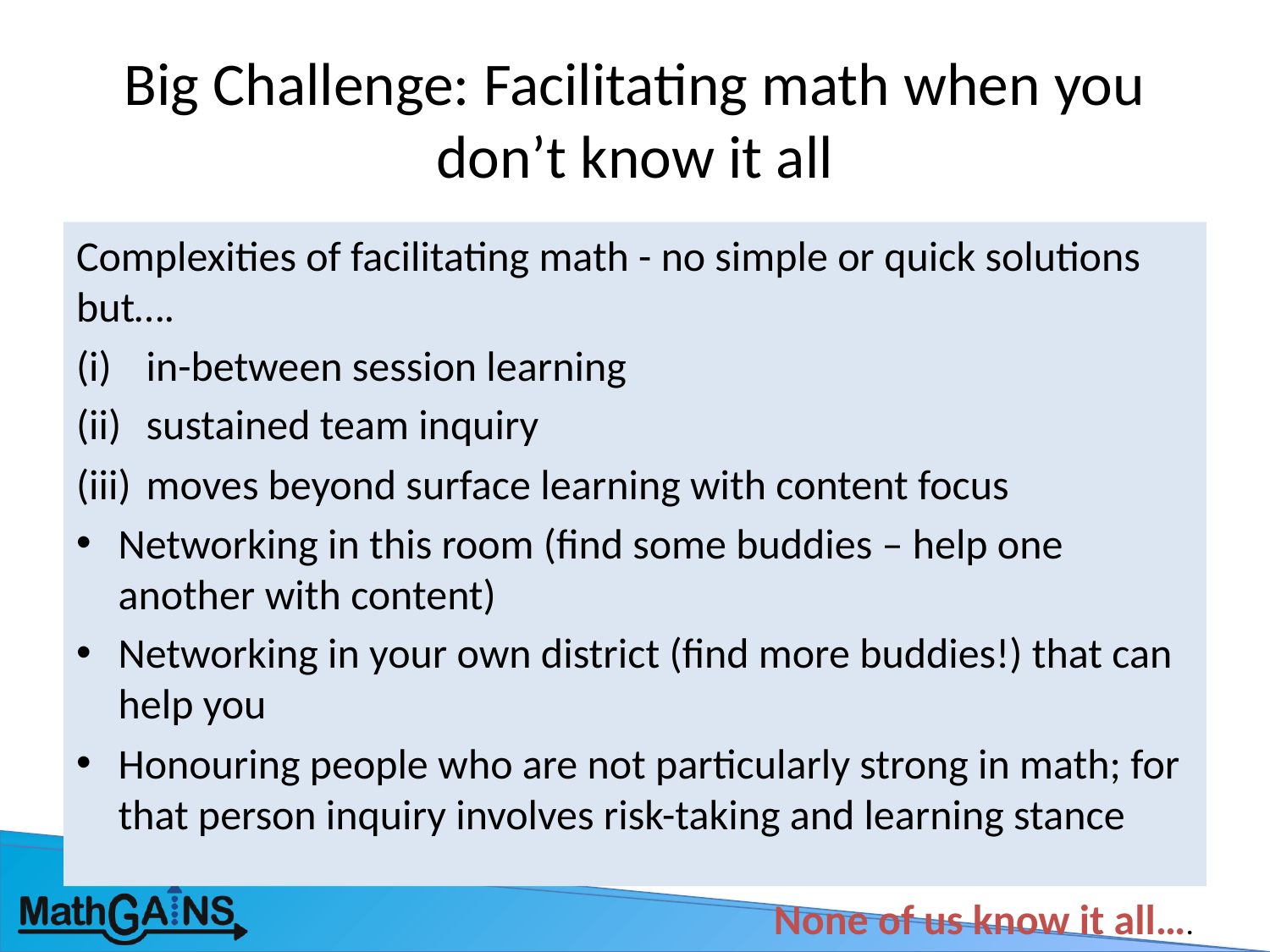

# Big Challenge: Facilitating math when you don’t know it all
Complexities of facilitating math - no simple or quick solutions but….
in-between session learning
sustained team inquiry
moves beyond surface learning with content focus
Networking in this room (find some buddies – help one another with content)
Networking in your own district (find more buddies!) that can help you
Honouring people who are not particularly strong in math; for that person inquiry involves risk-taking and learning stance
None of us know it all….